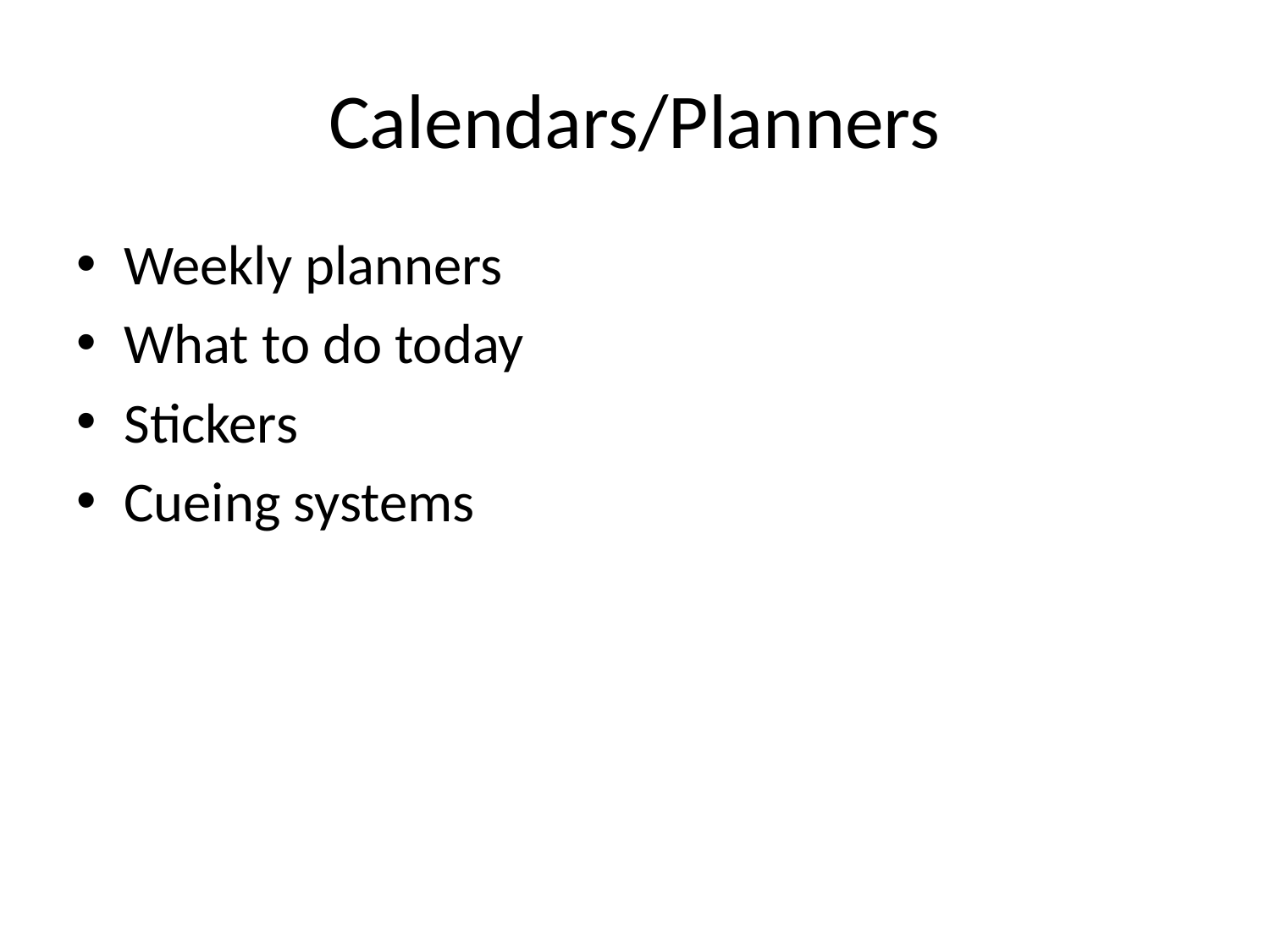

# Calendars/Planners
Weekly planners
What to do today
Stickers
Cueing systems